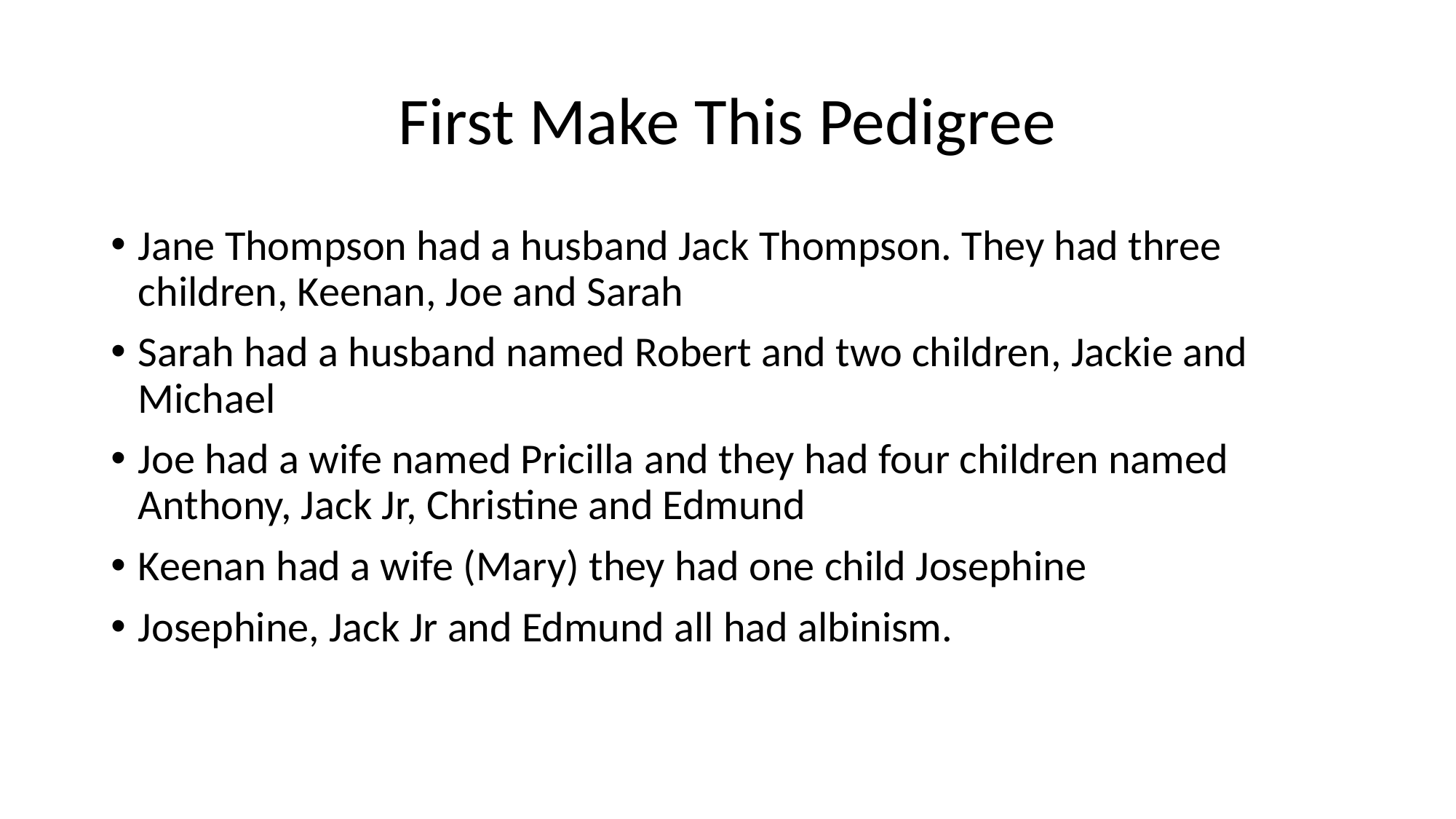

# First Make This Pedigree
Jane Thompson had a husband Jack Thompson. They had three children, Keenan, Joe and Sarah
Sarah had a husband named Robert and two children, Jackie and Michael
Joe had a wife named Pricilla and they had four children named Anthony, Jack Jr, Christine and Edmund
Keenan had a wife (Mary) they had one child Josephine
Josephine, Jack Jr and Edmund all had albinism.